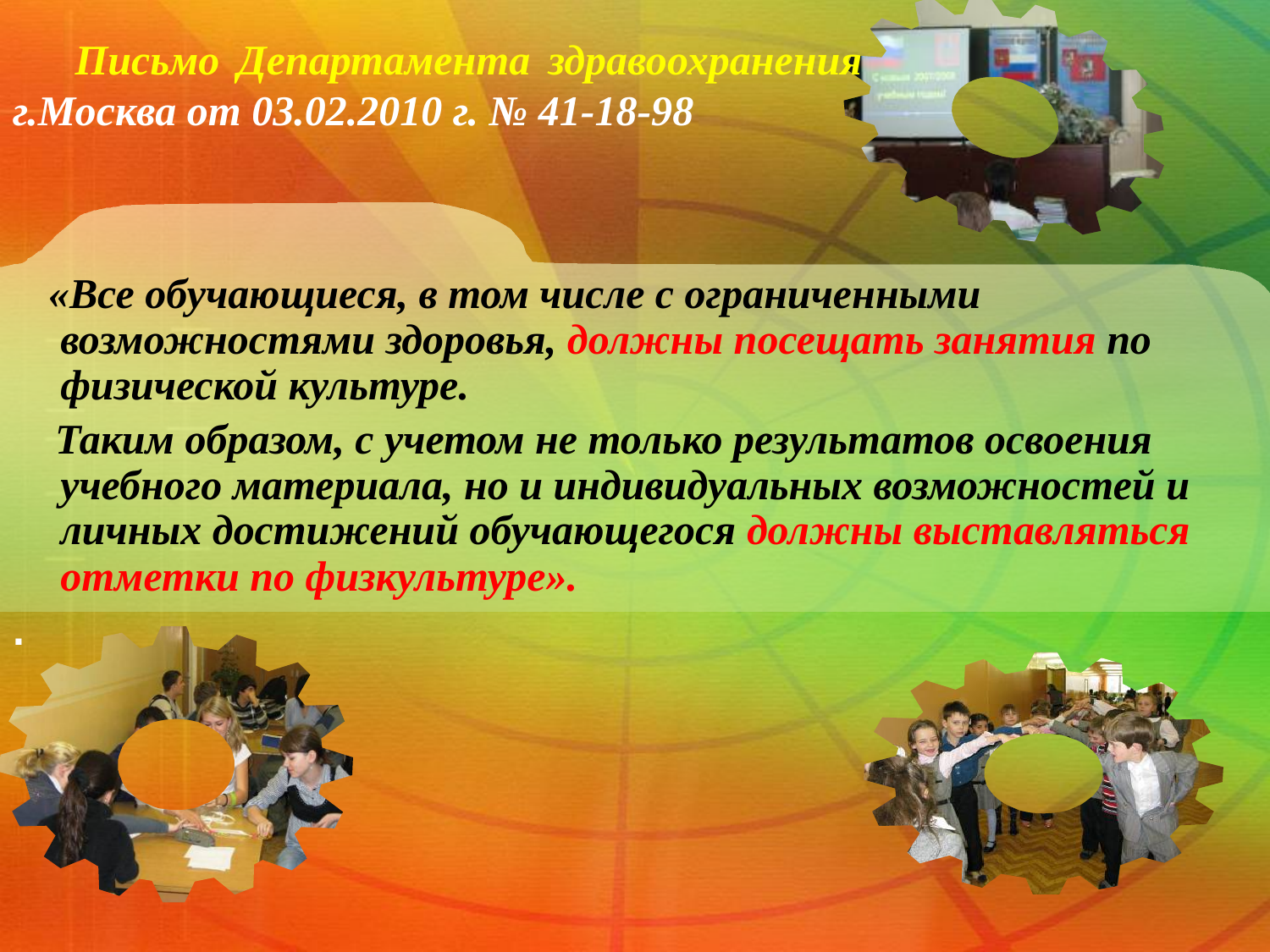

Письмо Департамента здравоохранения г.Москва от 03.02.2010 г. № 41-18-98

   «Все обучающиеся, в том числе с ограниченными возможностями здоровья, должны посещать занятия по физической культуре.
    Таким образом, с учетом не только результатов освоения учебного материала, но и индивидуальных возможностей и личных достижений обучающегося должны выставляться отметки по физкультуре».
.